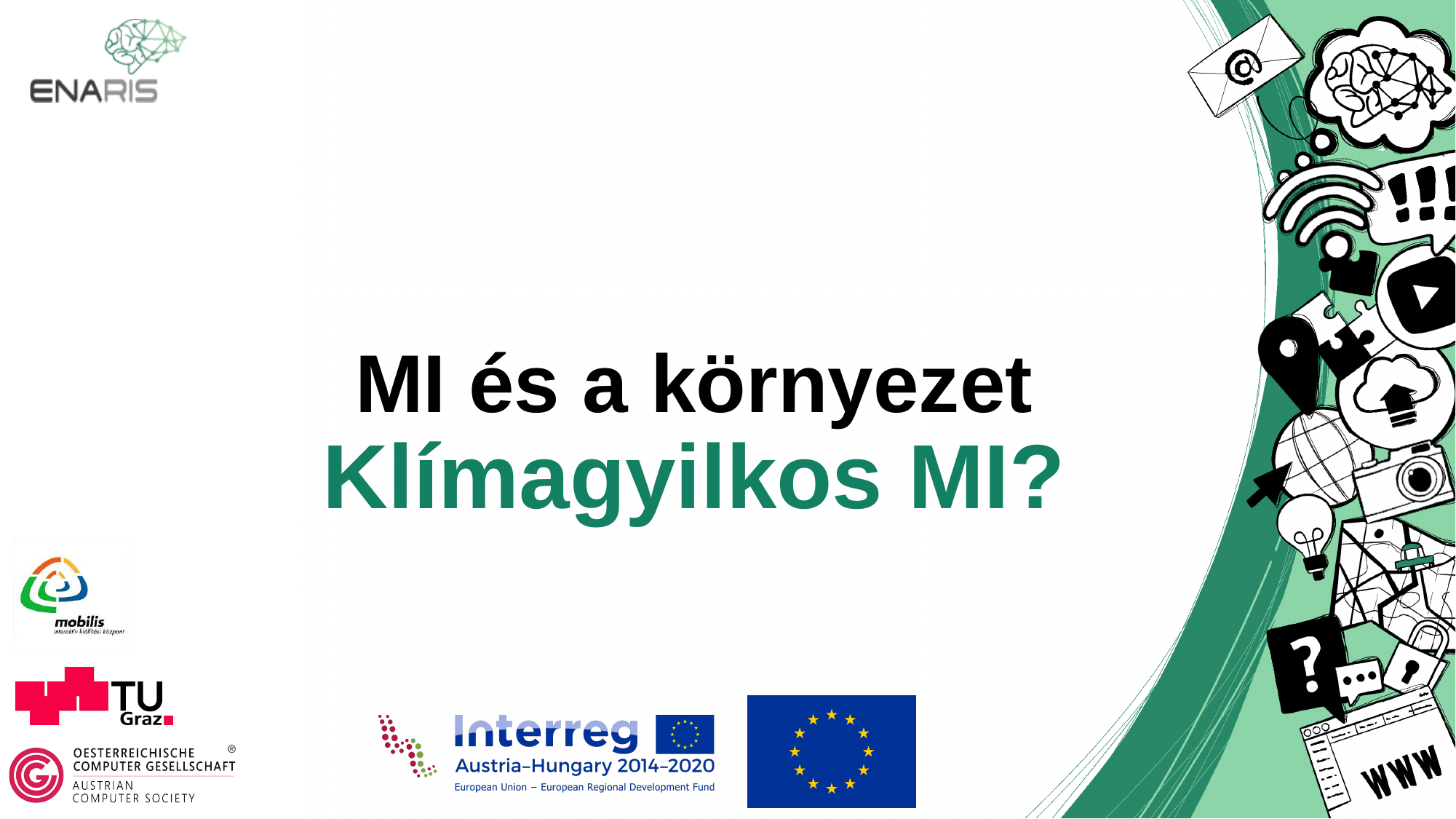

# MI és a környezet Klímagyilkos MI?